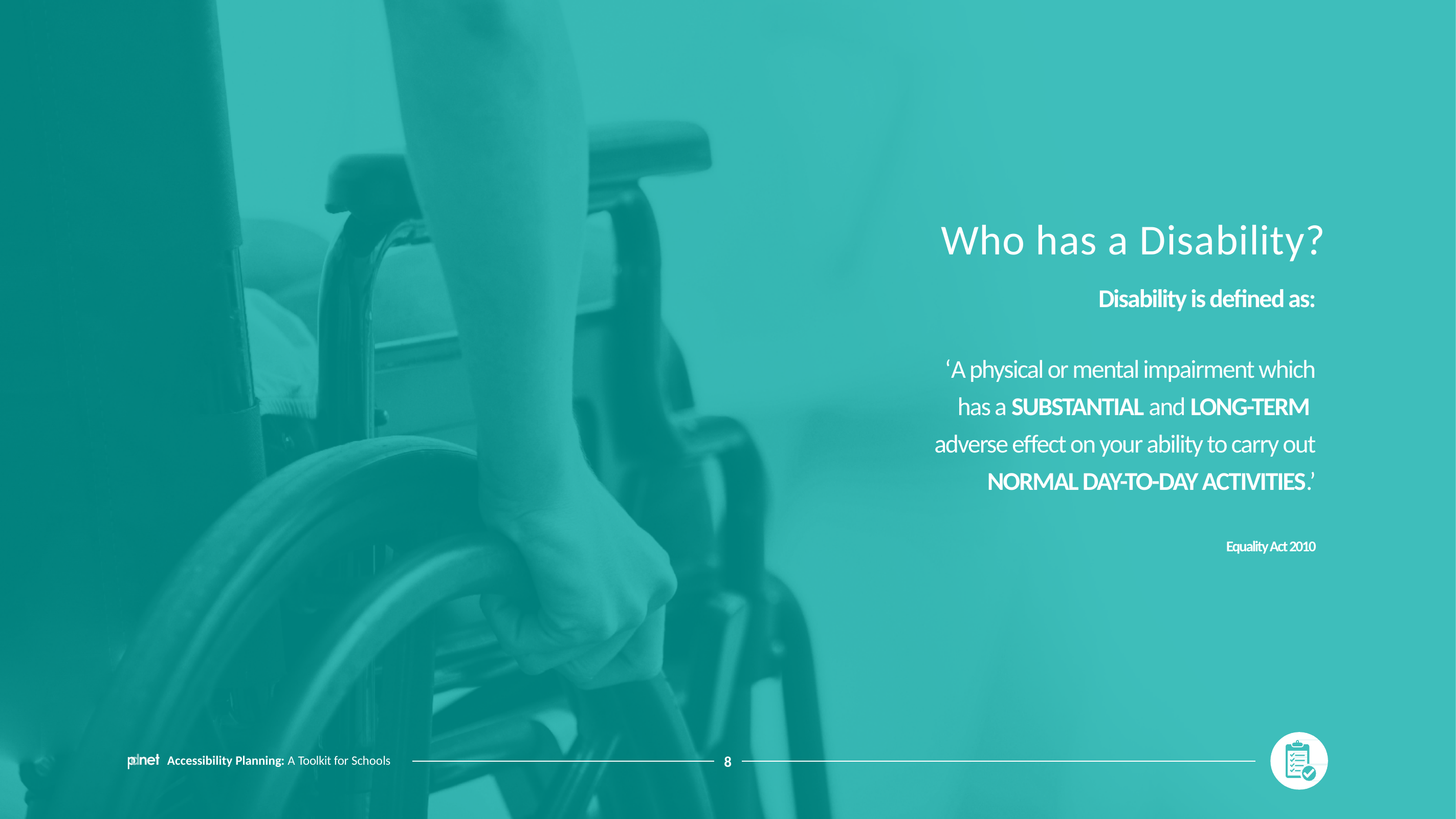

# Who has a Disability?
Disability is defined as:

‘A physical or mental impairment which
has a SUBSTANTIAL and LONG-TERM
adverse effect on your ability to carry out
NORMAL DAY-TO-DAY ACTIVITIES.’

Equality Act 2010

Accessibility Planning: A Toolkit for Schools
8